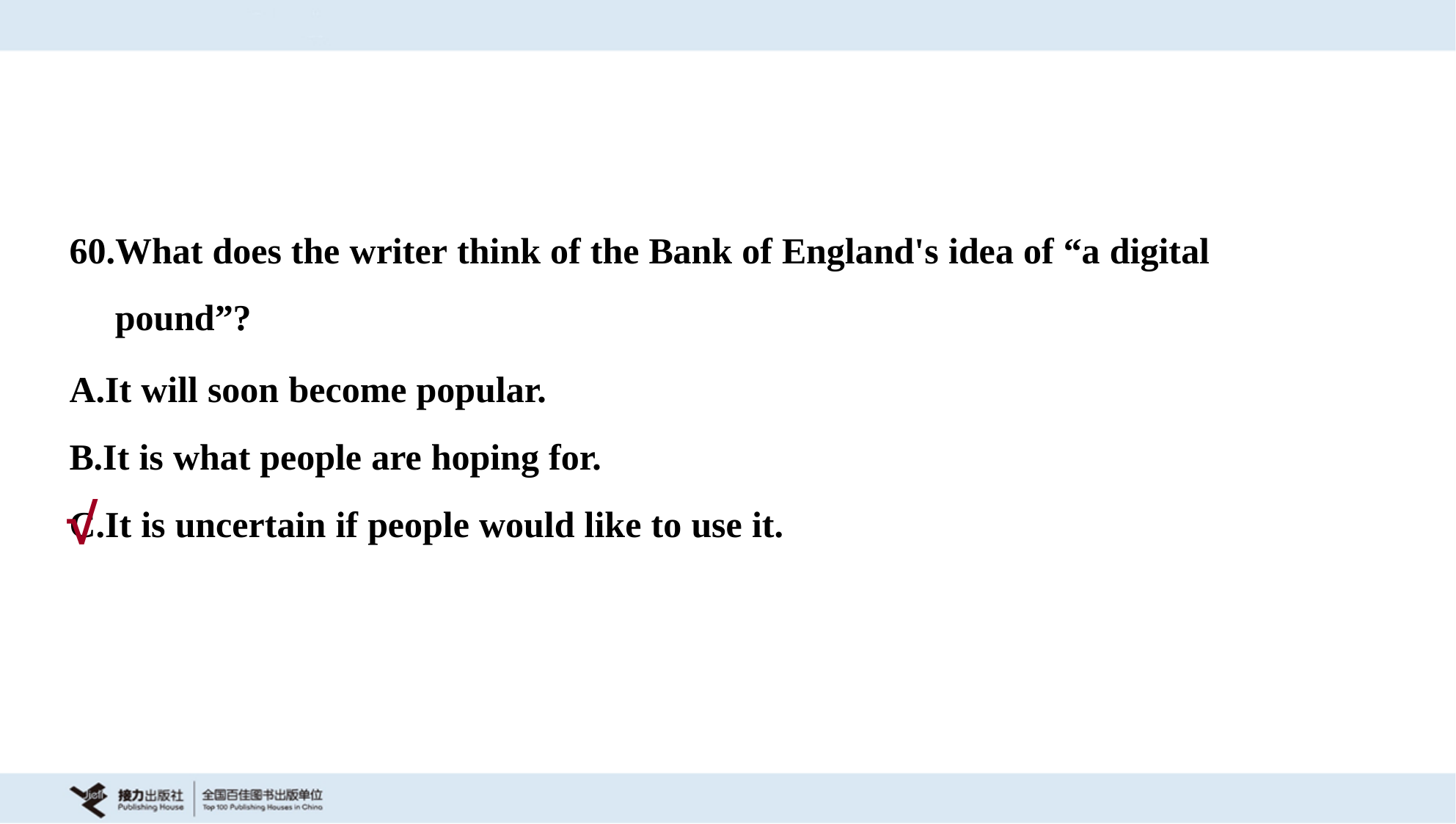

60.What does the writer think of the Bank of England's idea of “a digital
     pound”?
A.It will soon become popular.
B.It is what people are hoping for.
C.It is uncertain if people would like to use it.
√